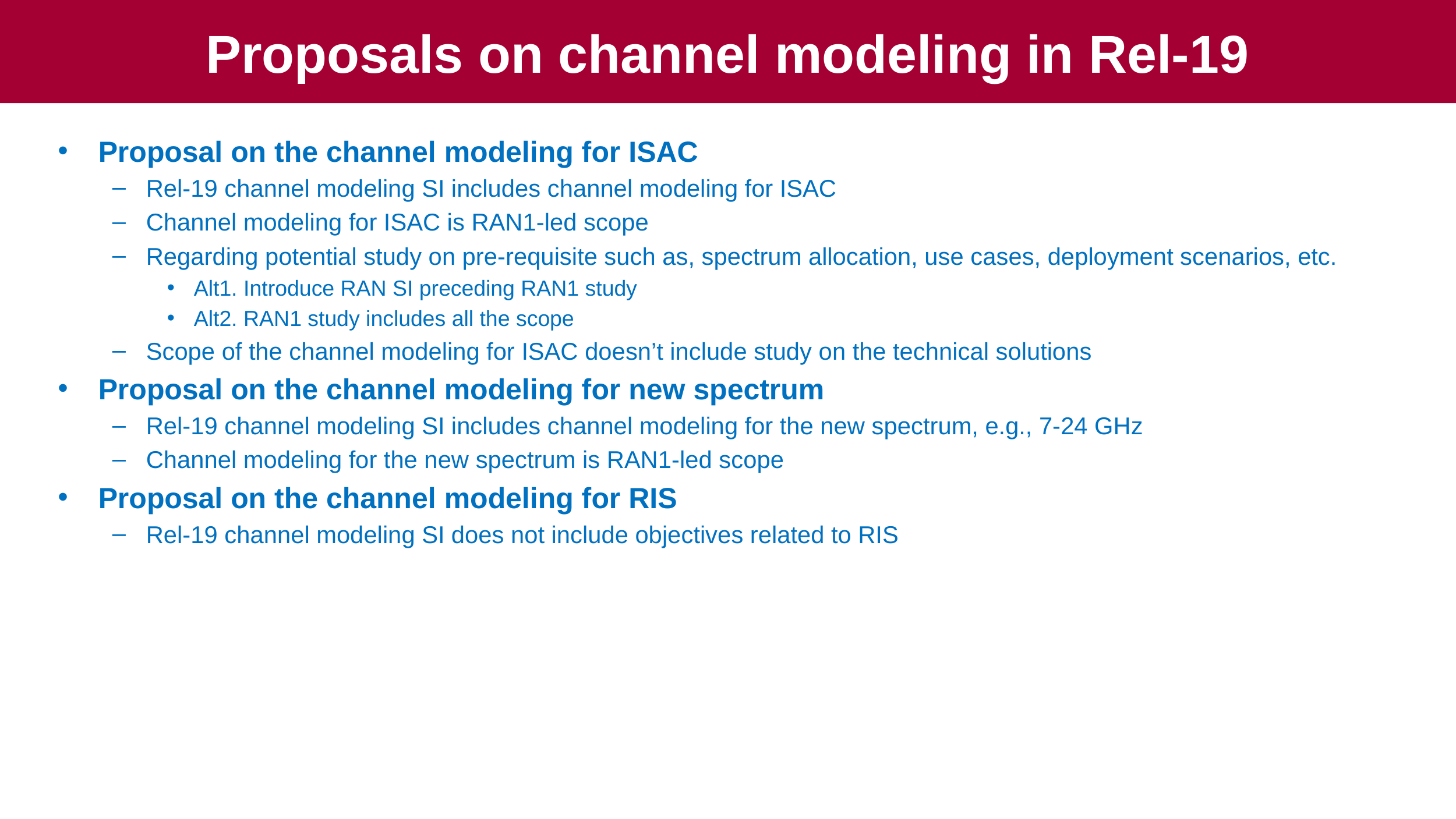

# Proposals on channel modeling in Rel-19
Proposal on the channel modeling for ISAC
Rel-19 channel modeling SI includes channel modeling for ISAC
Channel modeling for ISAC is RAN1-led scope
Regarding potential study on pre-requisite such as, spectrum allocation, use cases, deployment scenarios, etc.
Alt1. Introduce RAN SI preceding RAN1 study
Alt2. RAN1 study includes all the scope
Scope of the channel modeling for ISAC doesn’t include study on the technical solutions
Proposal on the channel modeling for new spectrum
Rel-19 channel modeling SI includes channel modeling for the new spectrum, e.g., 7-24 GHz
Channel modeling for the new spectrum is RAN1-led scope
Proposal on the channel modeling for RIS
Rel-19 channel modeling SI does not include objectives related to RIS